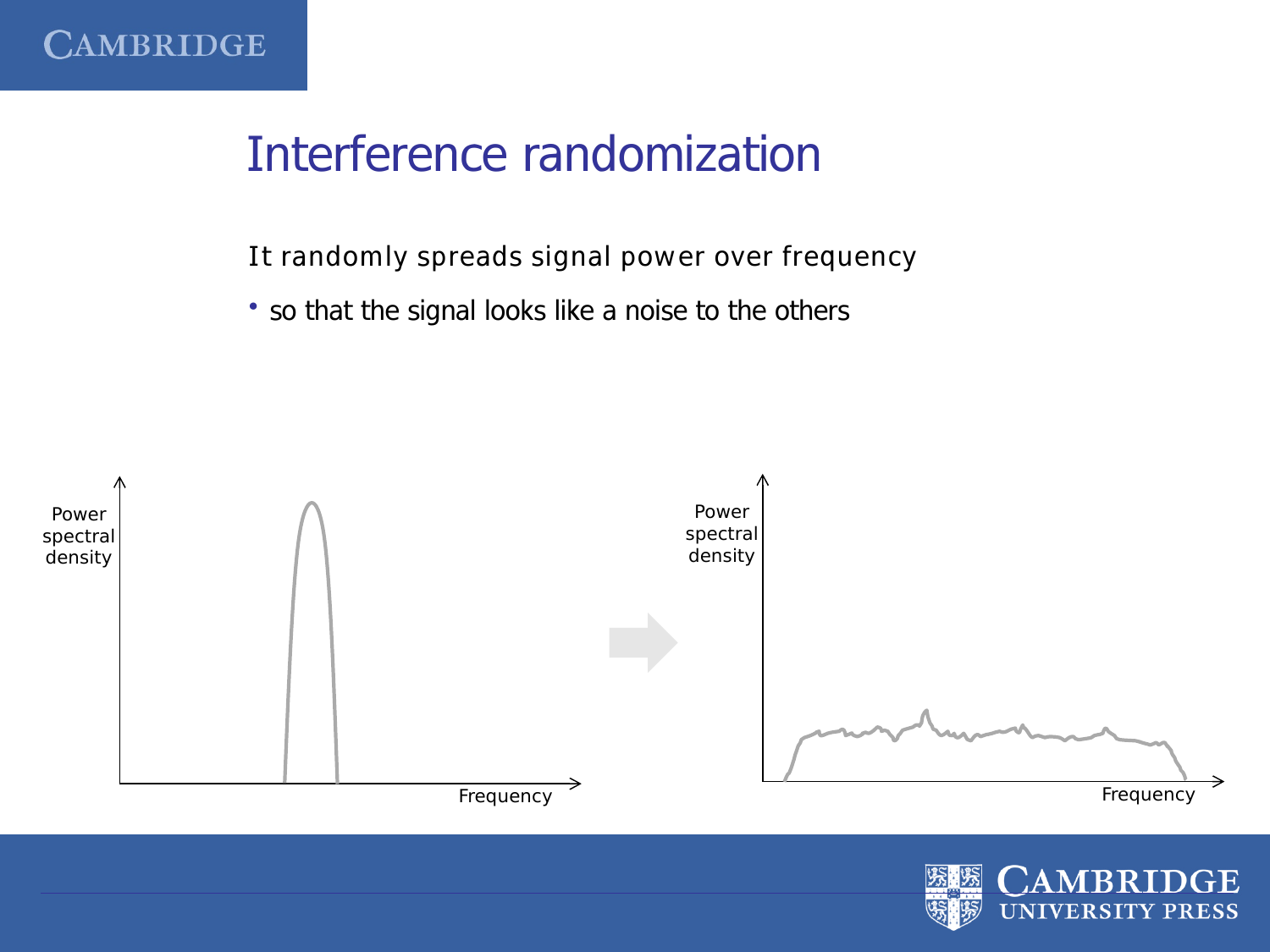

Interference randomization
It randomly spreads signal power over frequency
so that the signal looks like a noise to the others

Power spectral density

Power spectral density

Frequency
Frequency